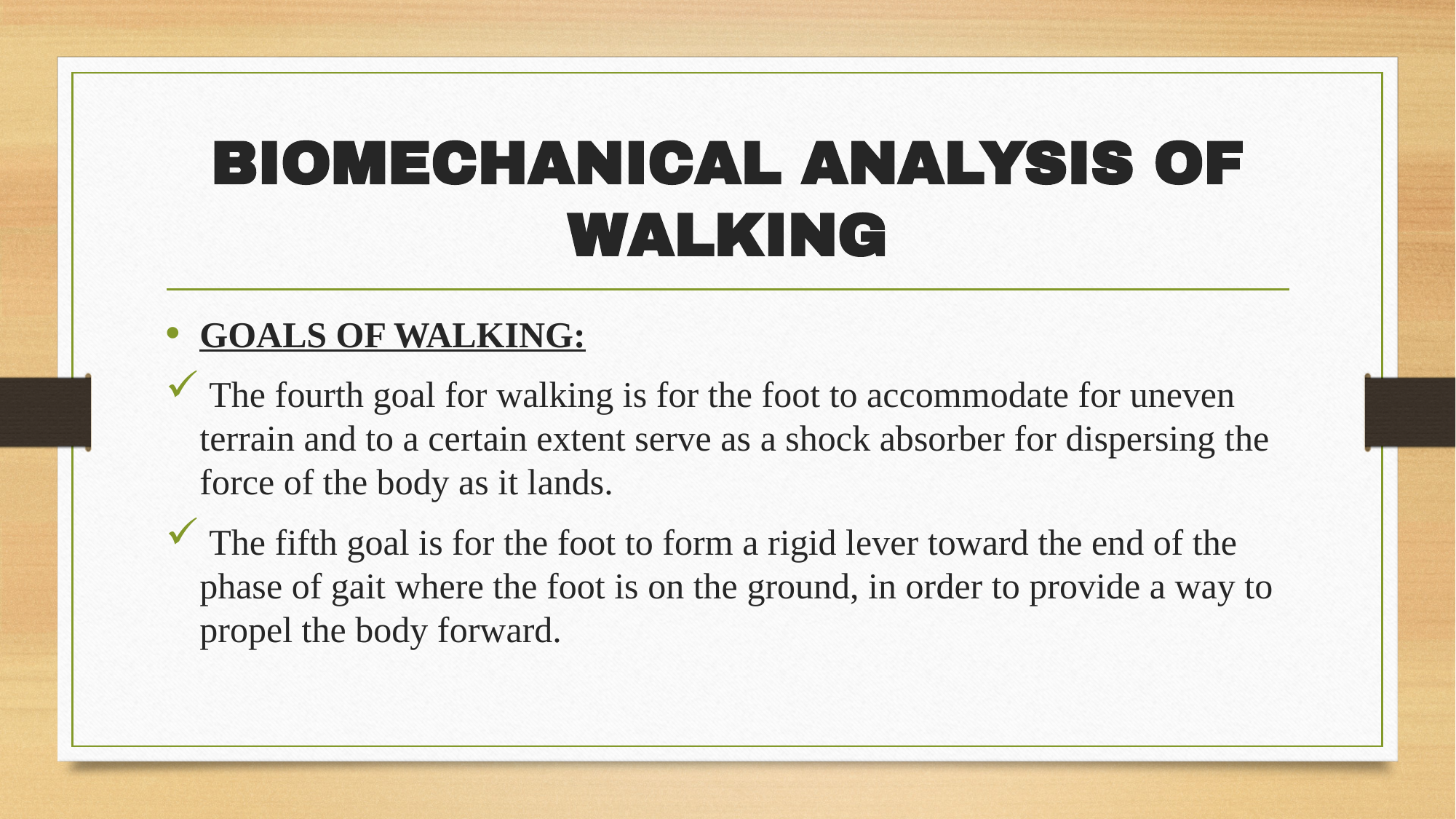

# BIOMECHANICAL ANALYSIS OF WALKING
GOALS OF WALKING:
 The fourth goal for walking is for the foot to accommodate for uneven terrain and to a certain extent serve as a shock absorber for dispersing the force of the body as it lands.
 The fifth goal is for the foot to form a rigid lever toward the end of the phase of gait where the foot is on the ground, in order to provide a way to propel the body forward.